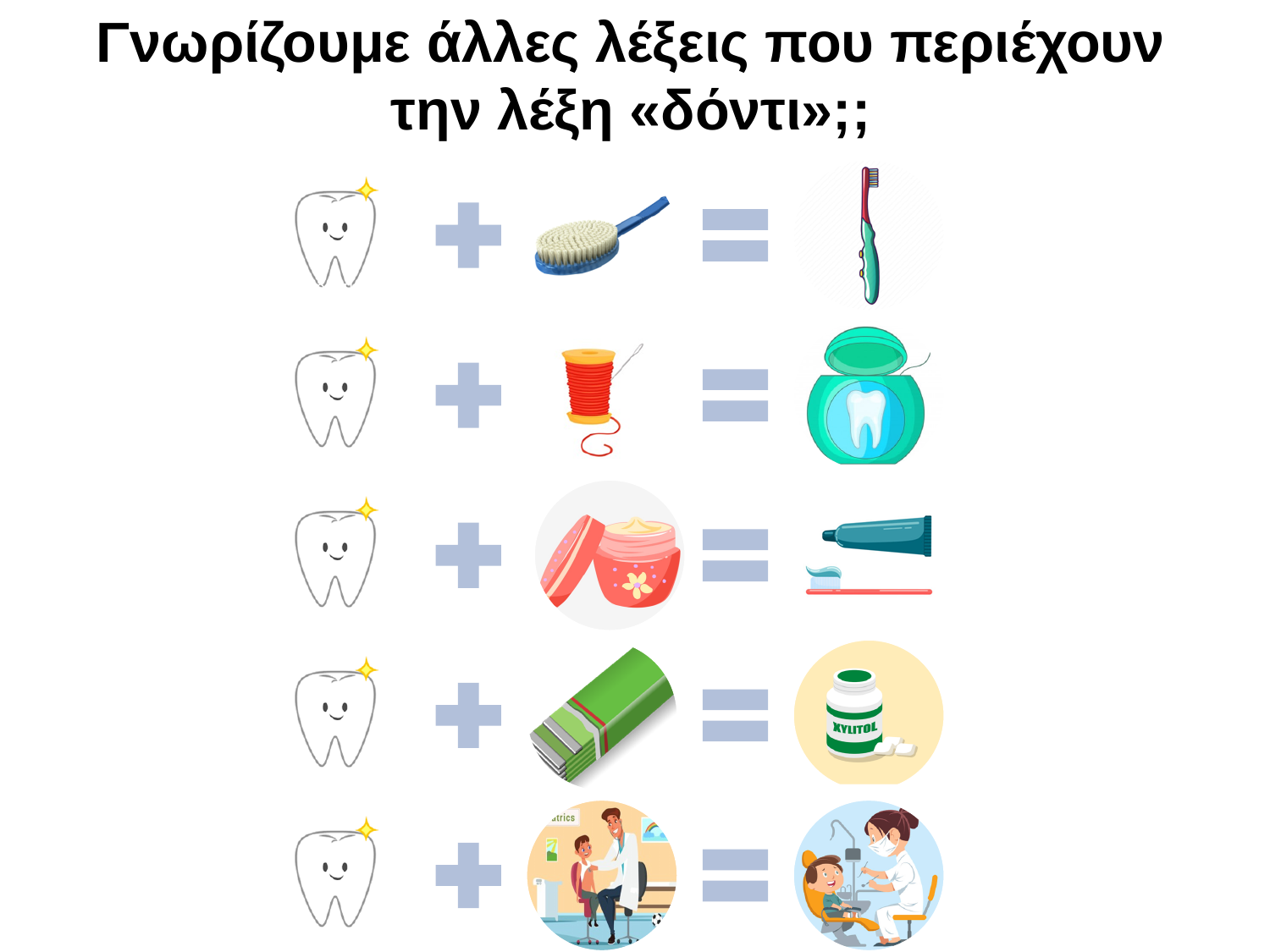

Γνωρίζουμε άλλες λέξεις που περιέχουν την λέξη «δόντι»;;

δόντι